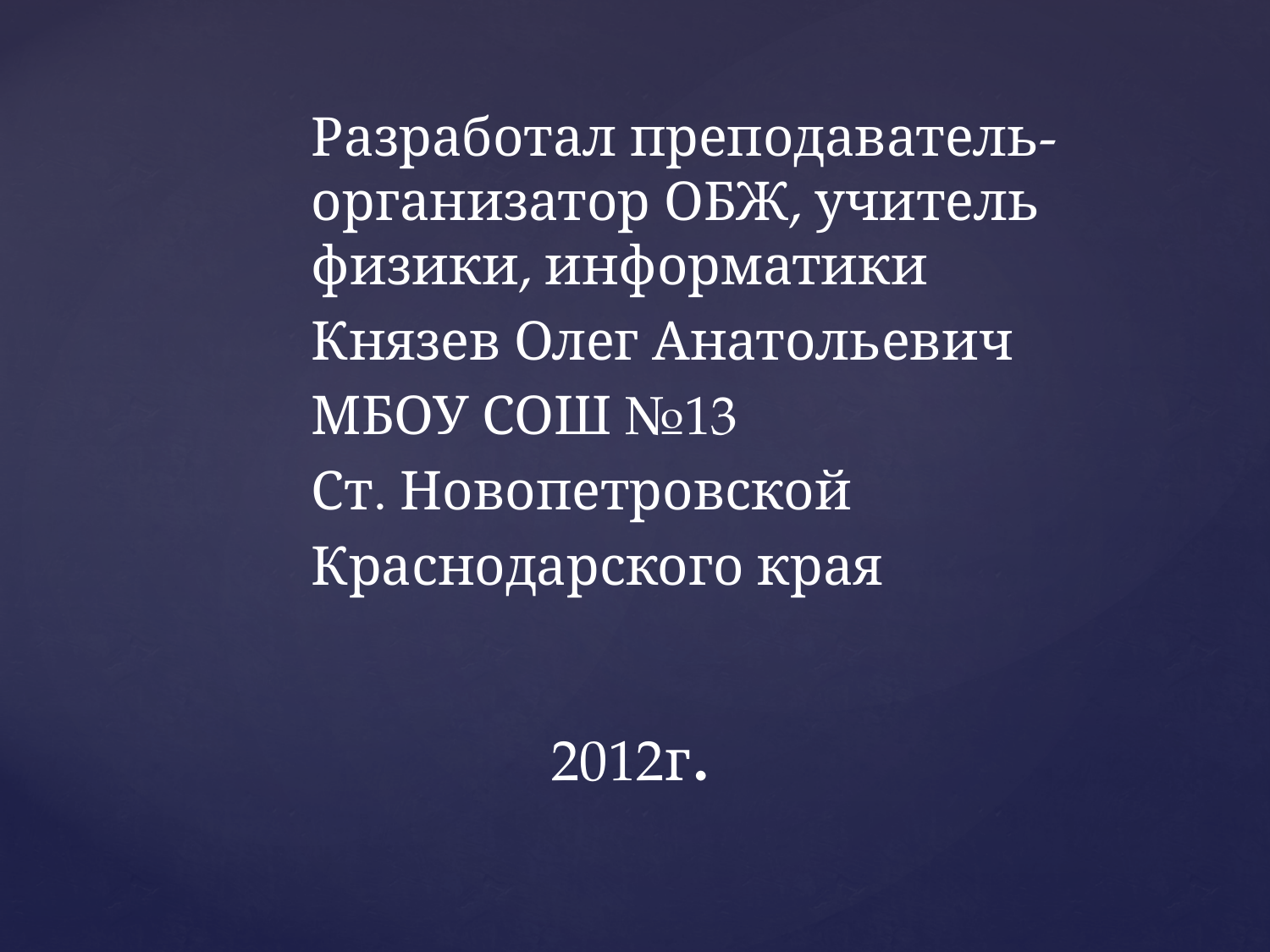

Разработал преподаватель-организатор ОБЖ, учитель физики, информатики
Князев Олег Анатольевич
МБОУ СОШ №13
Ст. Новопетровской
Краснодарского края
# 2012г.